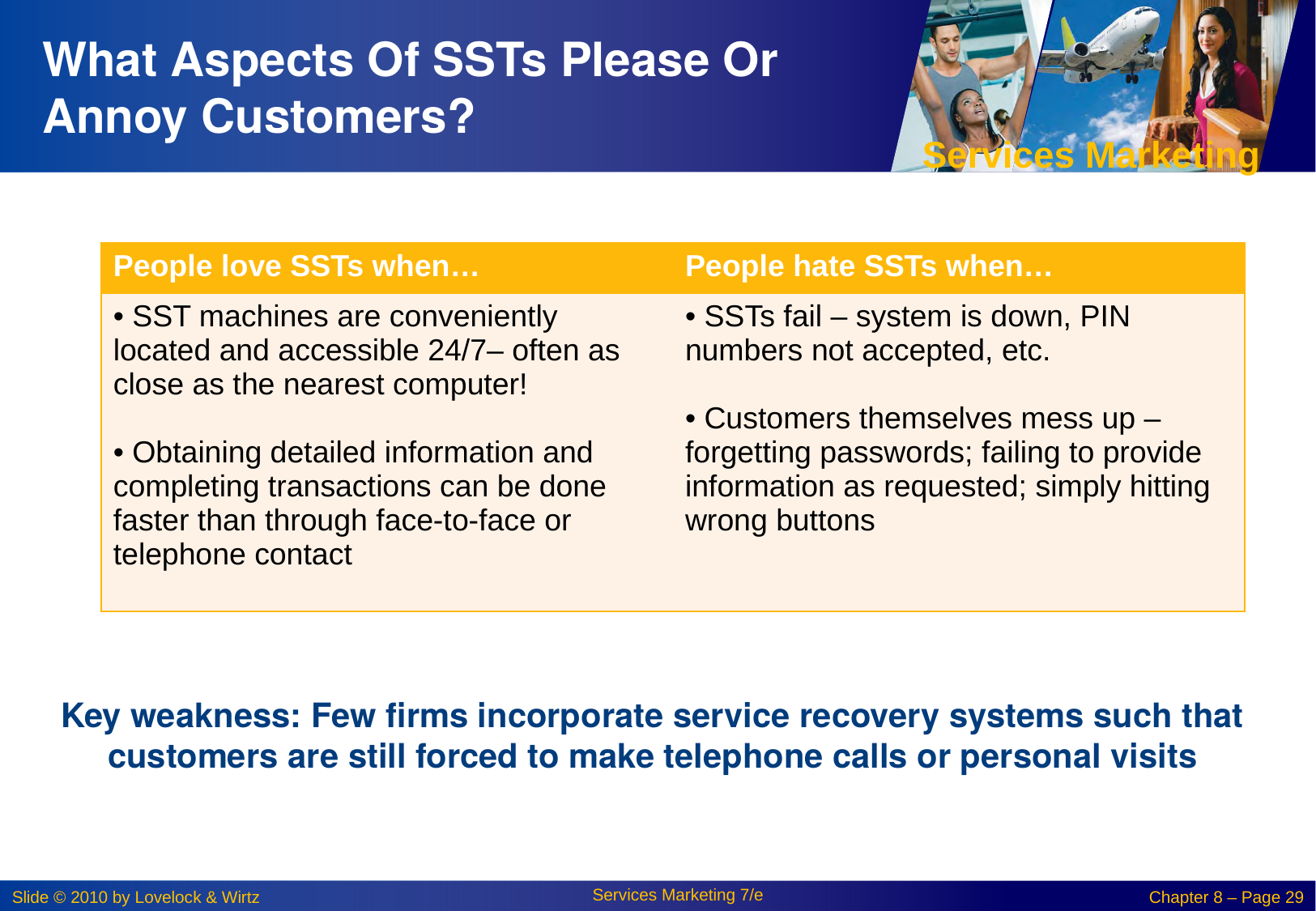

# What Aspects Of SSTs Please Or Annoy Customers?
| People love SSTs when… | People hate SSTs when… |
| --- | --- |
| SST machines are conveniently located and accessible 24/7– often as close as the nearest computer! Obtaining detailed information and completing transactions can be done faster than through face-to-face or telephone contact | SSTs fail – system is down, PIN numbers not accepted, etc. Customers themselves mess up – forgetting passwords; failing to provide information as requested; simply hitting wrong buttons |
Key weakness: Few firms incorporate service recovery systems such that customers are still forced to make telephone calls or personal visits